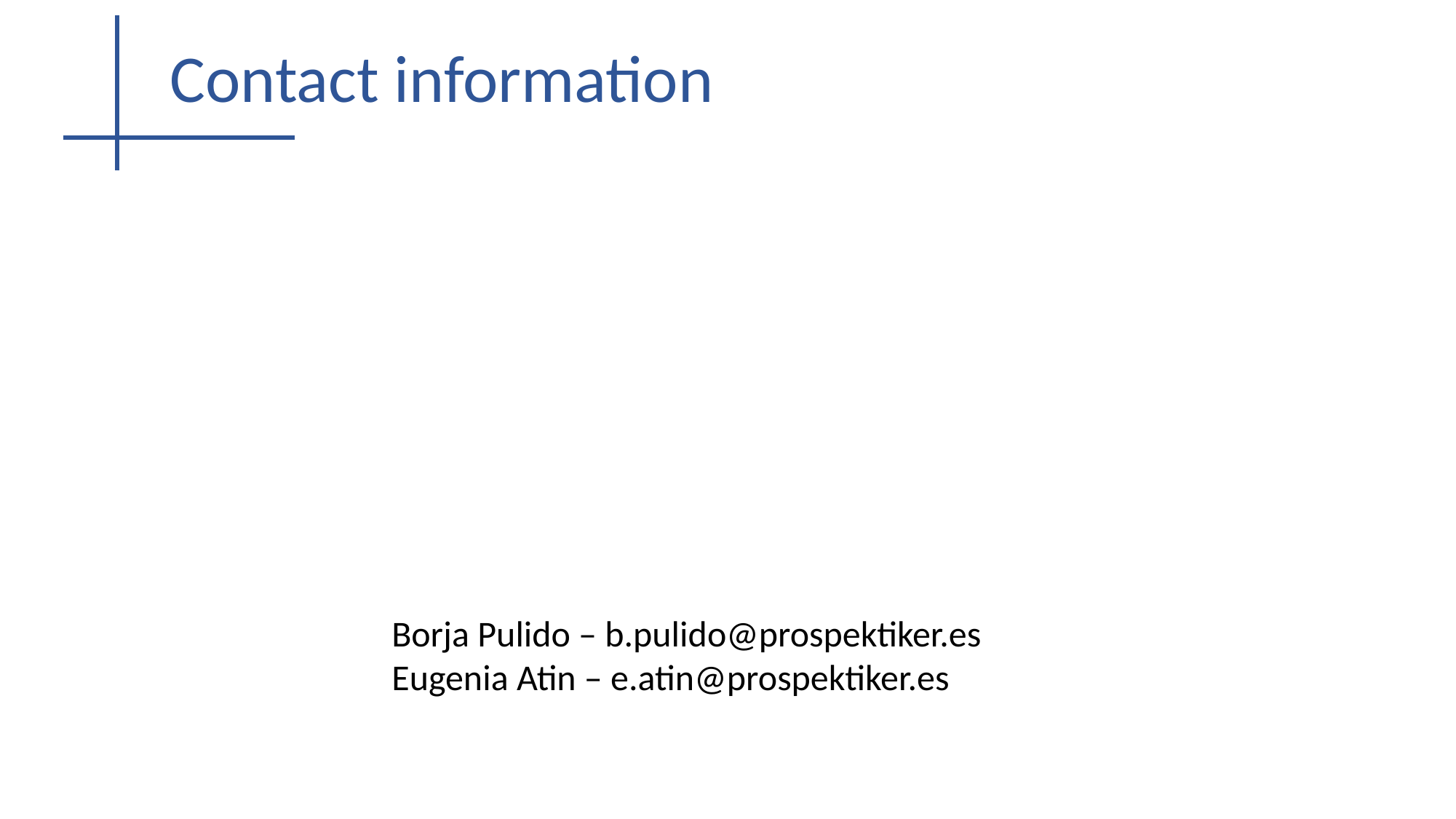

Contact information
#

Borja Pulido – b.pulido@prospektiker.es
Eugenia Atin – e.atin@prospektiker.es